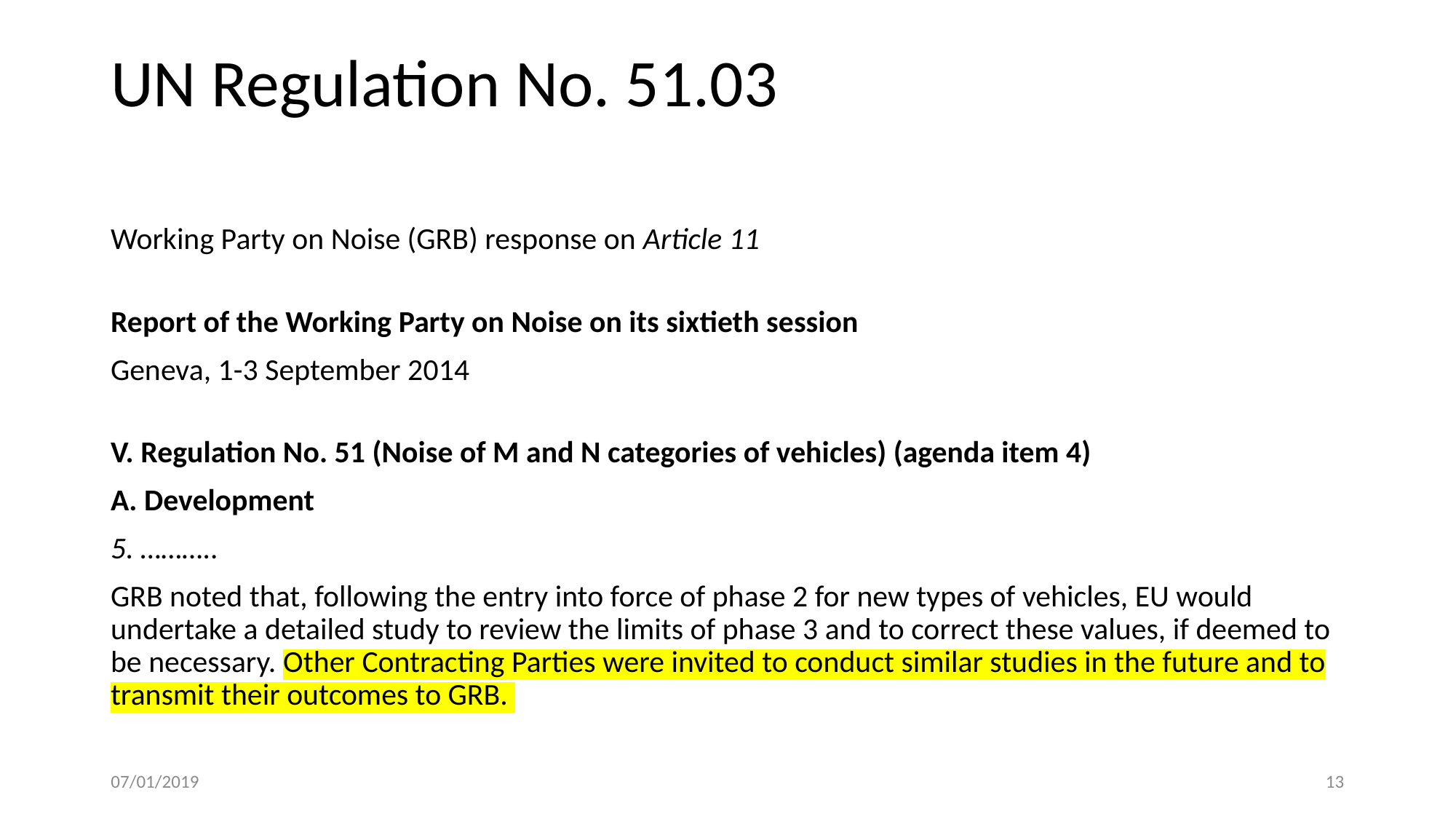

UN Regulation No. 51.03
Working Party on Noise (GRB) response on Article 11

Report of the Working Party on Noise on its sixtieth session
Geneva, 1-3 September 2014

V. Regulation No. 51 (Noise of M and N categories of vehicles) (agenda item 4)
A. Development
5. ………..
GRB noted that, following the entry into force of phase 2 for new types of vehicles, EU would undertake a detailed study to review the limits of phase 3 and to correct these values, if deemed to be necessary. Other Contracting Parties were invited to conduct similar studies in the future and to transmit their outcomes to GRB.

07/01/2019

13